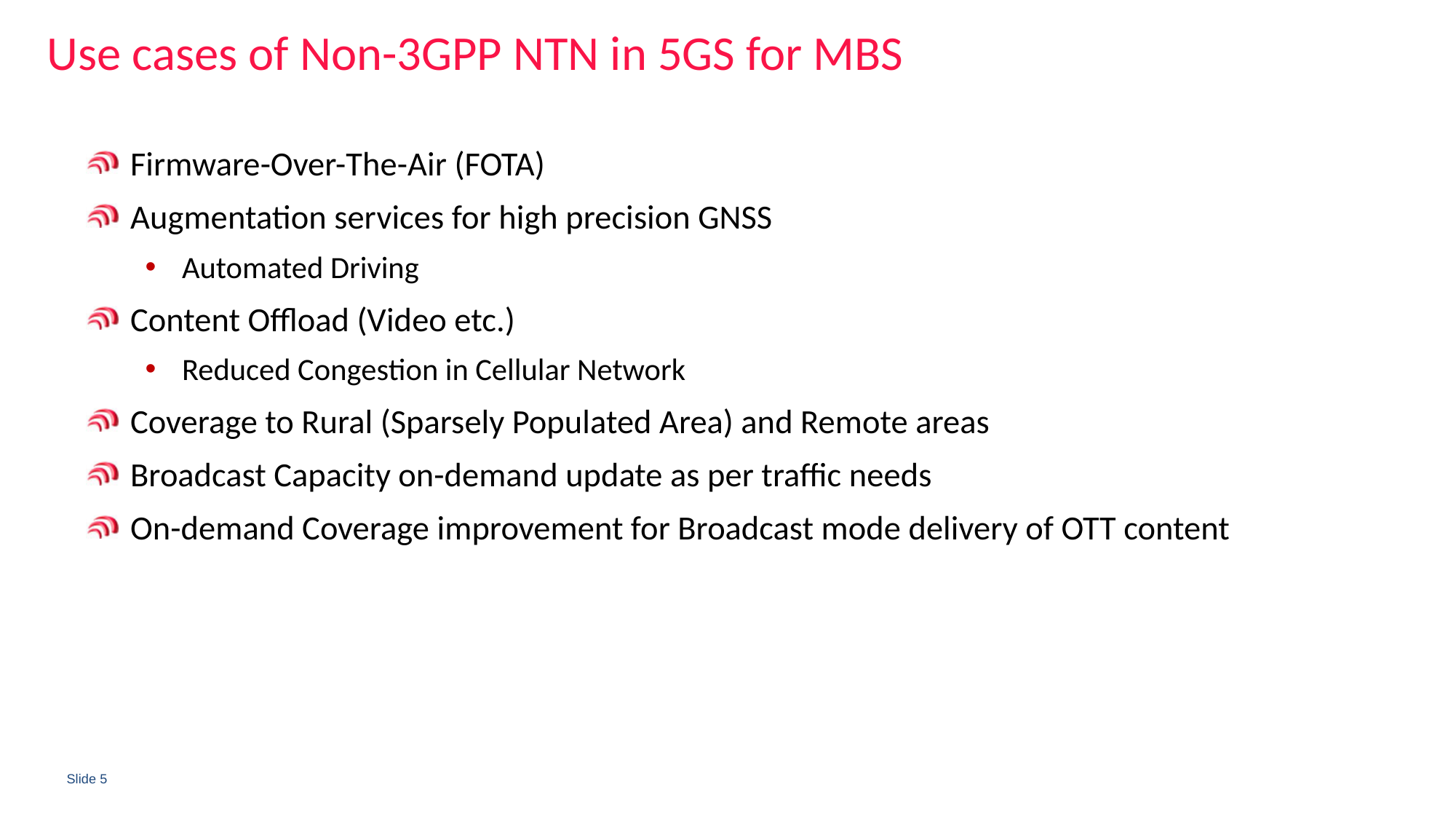

Use cases of Non-3GPP NTN in 5GS for MBS
Firmware-Over-The-Air (FOTA)
Augmentation services for high precision GNSS
Automated Driving
Content Offload (Video etc.)
Reduced Congestion in Cellular Network
Coverage to Rural (Sparsely Populated Area) and Remote areas
Broadcast Capacity on-demand update as per traffic needs
On-demand Coverage improvement for Broadcast mode delivery of OTT content